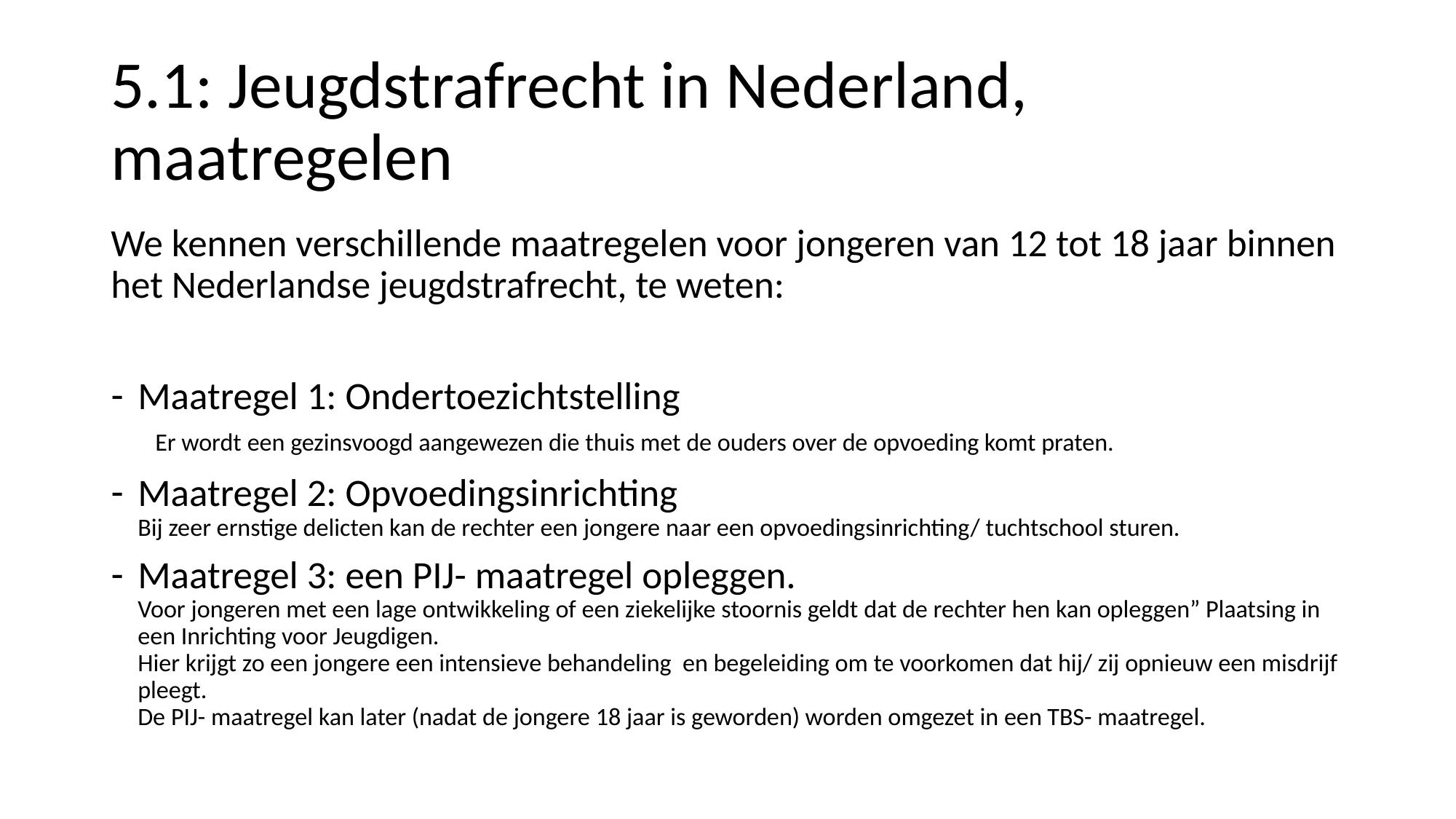

# 5.1: Jeugdstrafrecht in Nederland, maatregelen
We kennen verschillende maatregelen voor jongeren van 12 tot 18 jaar binnen het Nederlandse jeugdstrafrecht, te weten:

Maatregel 1: Ondertoezichtstelling
  Er wordt een gezinsvoogd aangewezen die thuis met de ouders over de opvoeding komt praten.
Maatregel 2: Opvoedingsinrichting
Bij zeer ernstige delicten kan de rechter een jongere naar een opvoedingsinrichting/ tuchtschool sturen.
Maatregel 3: een PIJ- maatregel opleggen.
Voor jongeren met een lage ontwikkeling of een ziekelijke stoornis geldt dat de rechter hen kan opleggen” Plaatsing in een Inrichting voor Jeugdigen.
Hier krijgt zo een jongere een intensieve behandeling  en begeleiding om te voorkomen dat hij/ zij opnieuw een misdrijf pleegt.
De PIJ- maatregel kan later (nadat de jongere 18 jaar is geworden) worden omgezet in een TBS- maatregel.